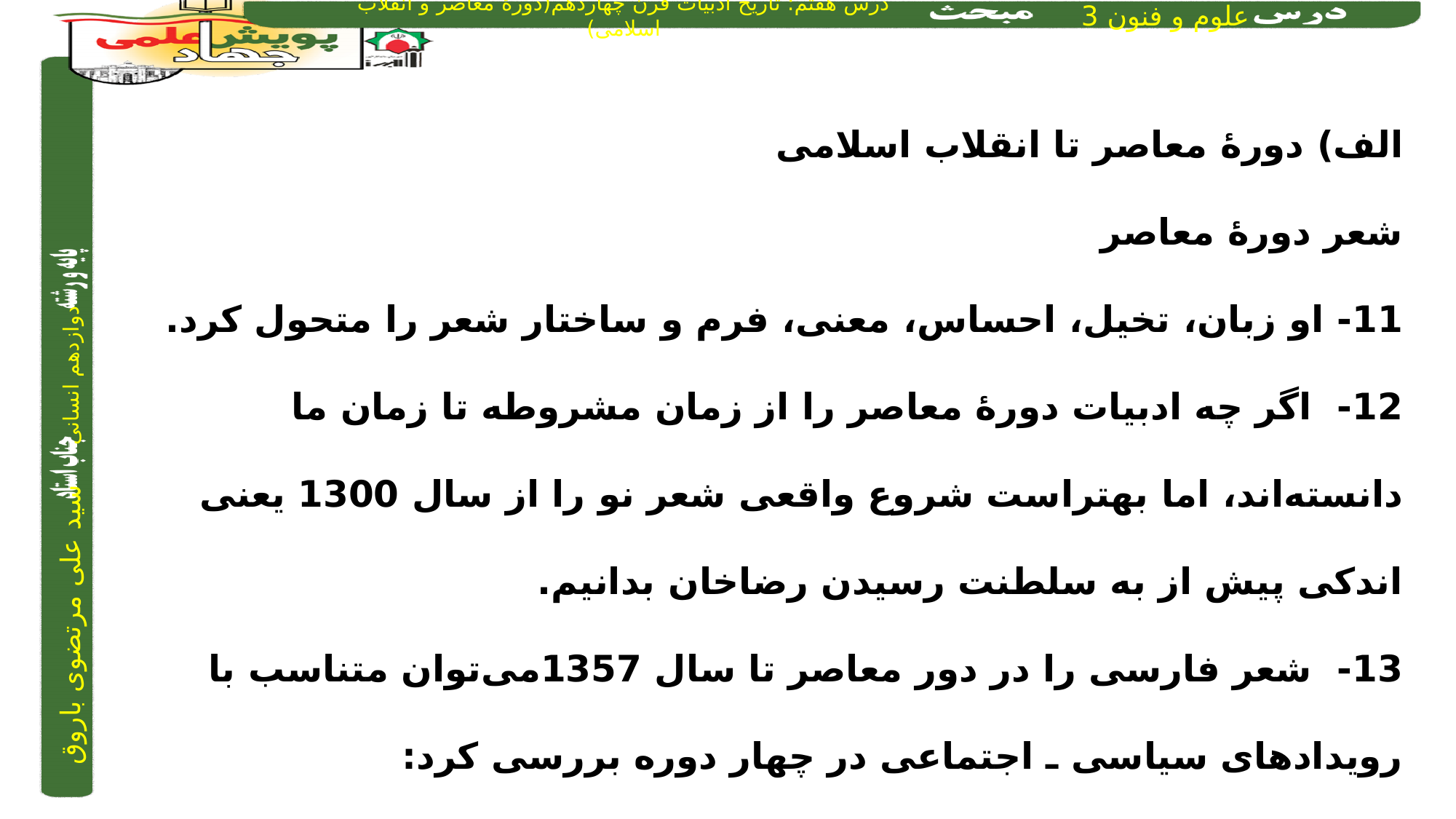

الف) دورۀ معاصر تا انقلاب اسلامی
شعر دورۀ معاصر
11- او زبان، تخیل، احساس، معنی، فرم و ساختار شعر را متحول کرد.
12-  اگر چه ادبیات دورۀ معاصر را از زمان مشروطه تا زمان ما دانسته‌اند، اما بهتراست شروع واقعی شعر نو را از سال 1300 یعنی اندکی پیش از به سلطنت رسیدن رضاخان بدانیم.
13-  شعر فارسی را در دور معاصر تا سال 1357می‌توان متناسب با رویدادهای سیاسی ـ اجتماعی در چهار دوره بررسی کرد: